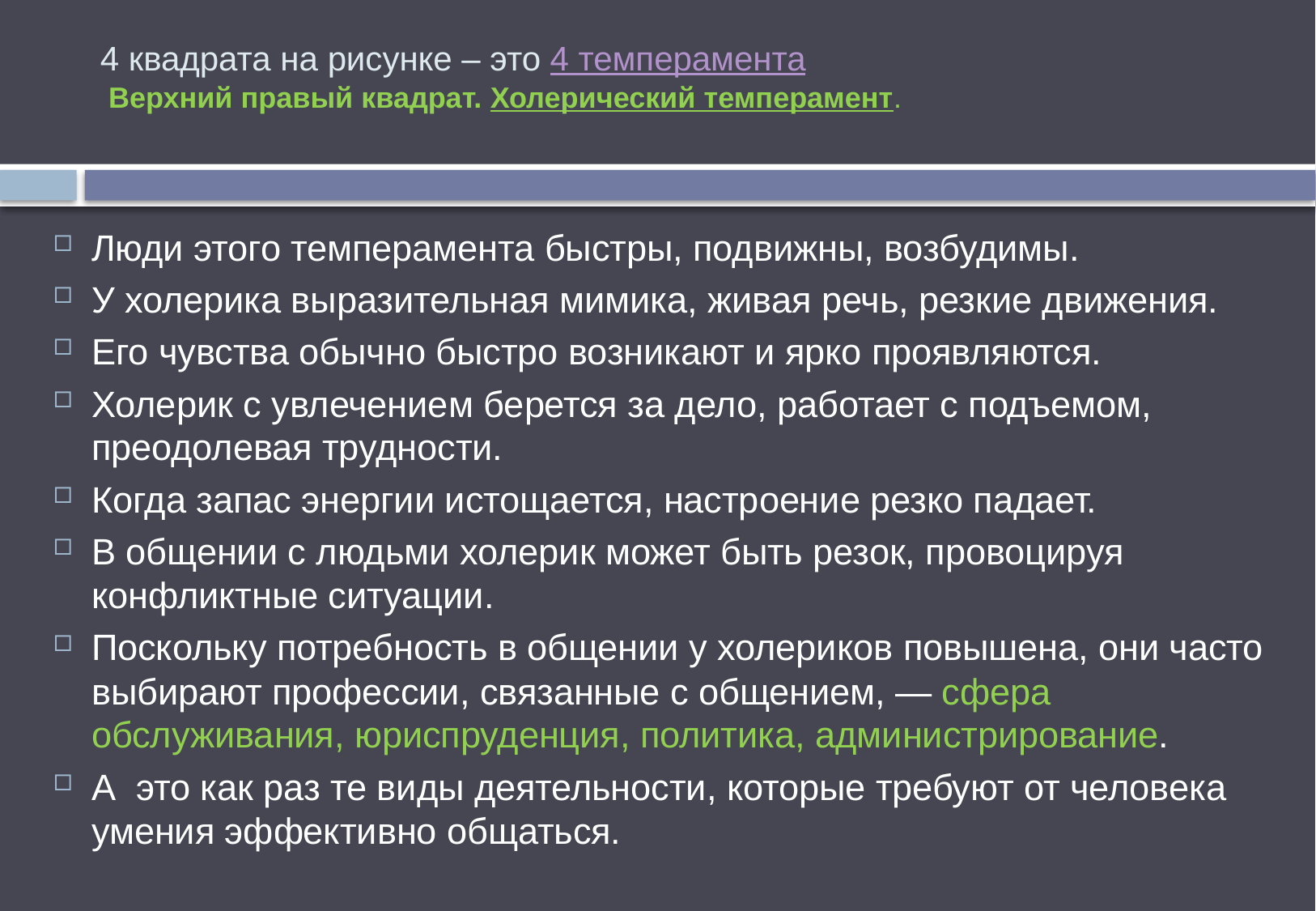

# 4 квадрата на рисунке – это 4 темперамента Верхний правый квадрат. Холерический темперамент.
Люди этого темперамента быстры, подвижны, возбудимы.
У холерика выразительная мимика, живая речь, резкие движения.
Его чувства обычно быстро возникают и ярко проявляются.
Холерик с увлечением берется за дело, работает с подъемом, преодолевая трудности.
Когда запас энергии истощается, настроение резко падает.
В общении с людьми холерик может быть резок, провоцируя конфликтные ситуации.
Поскольку потребность в общении у холериков повышена, они часто выбирают профессии, связанные с общением, — сфера обслуживания, юриспруденция, политика, администрирование.
А  это как раз те виды деятельности, которые требуют от человека умения эффективно общаться.